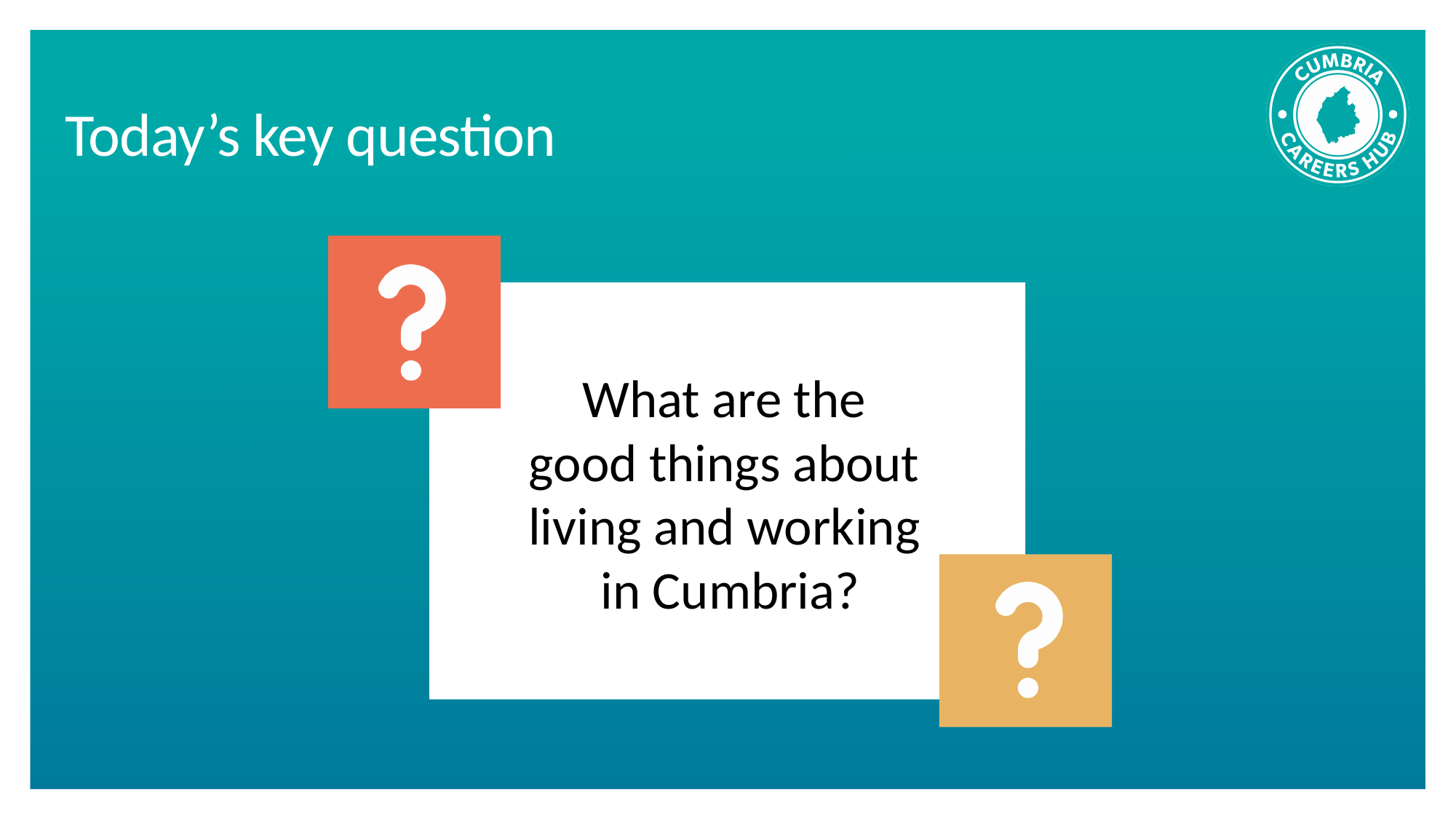

# Today’s key question
What are the
good things about
living and working
in Cumbria?